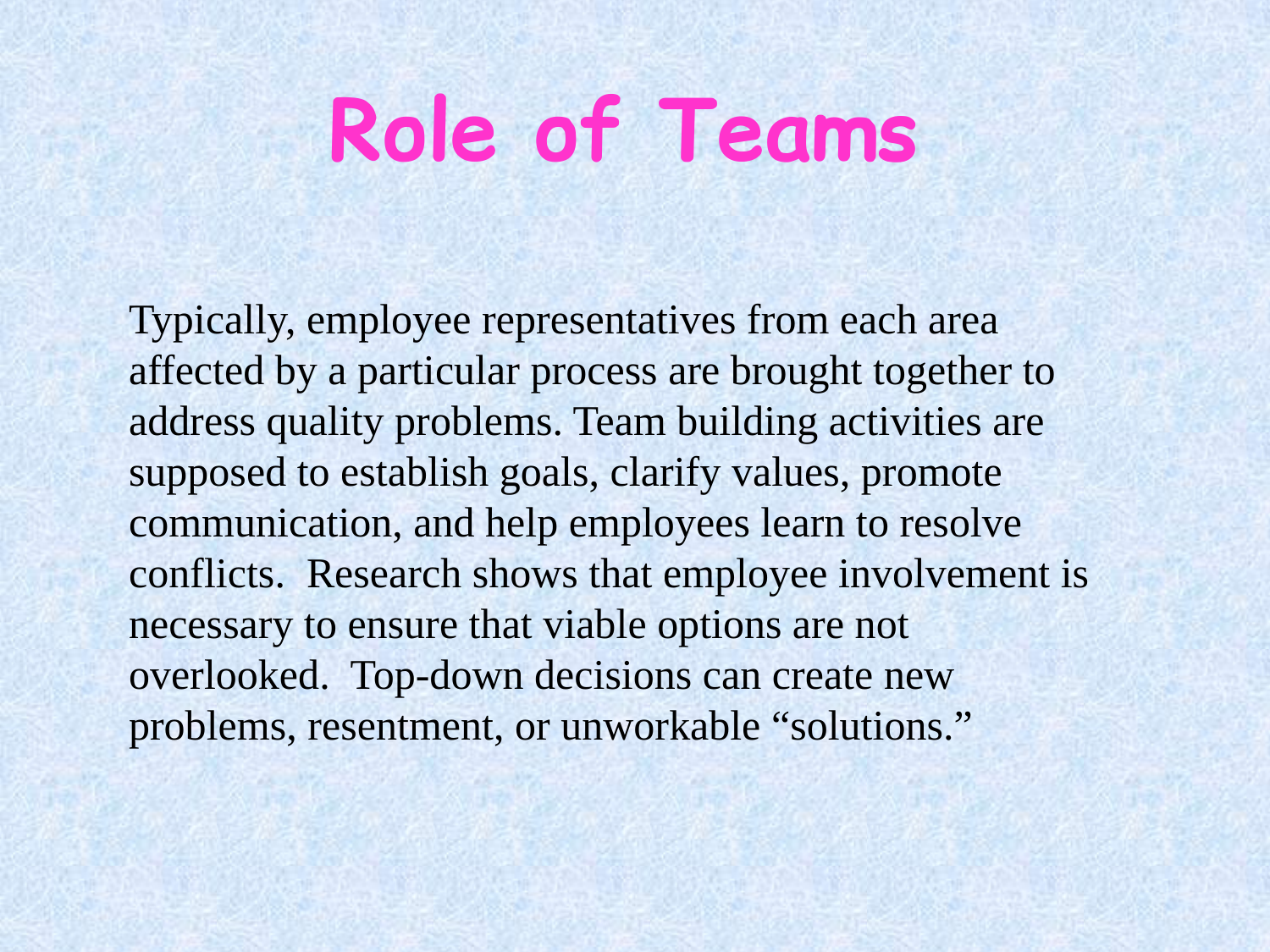

# Role of Teams
Typically, employee representatives from each area affected by a particular process are brought together to address quality problems. Team building activities are supposed to establish goals, clarify values, promote communication, and help employees learn to resolve conflicts.  Research shows that employee involvement is necessary to ensure that viable options are not overlooked.  Top-down decisions can create new problems, resentment, or unworkable “solutions.”